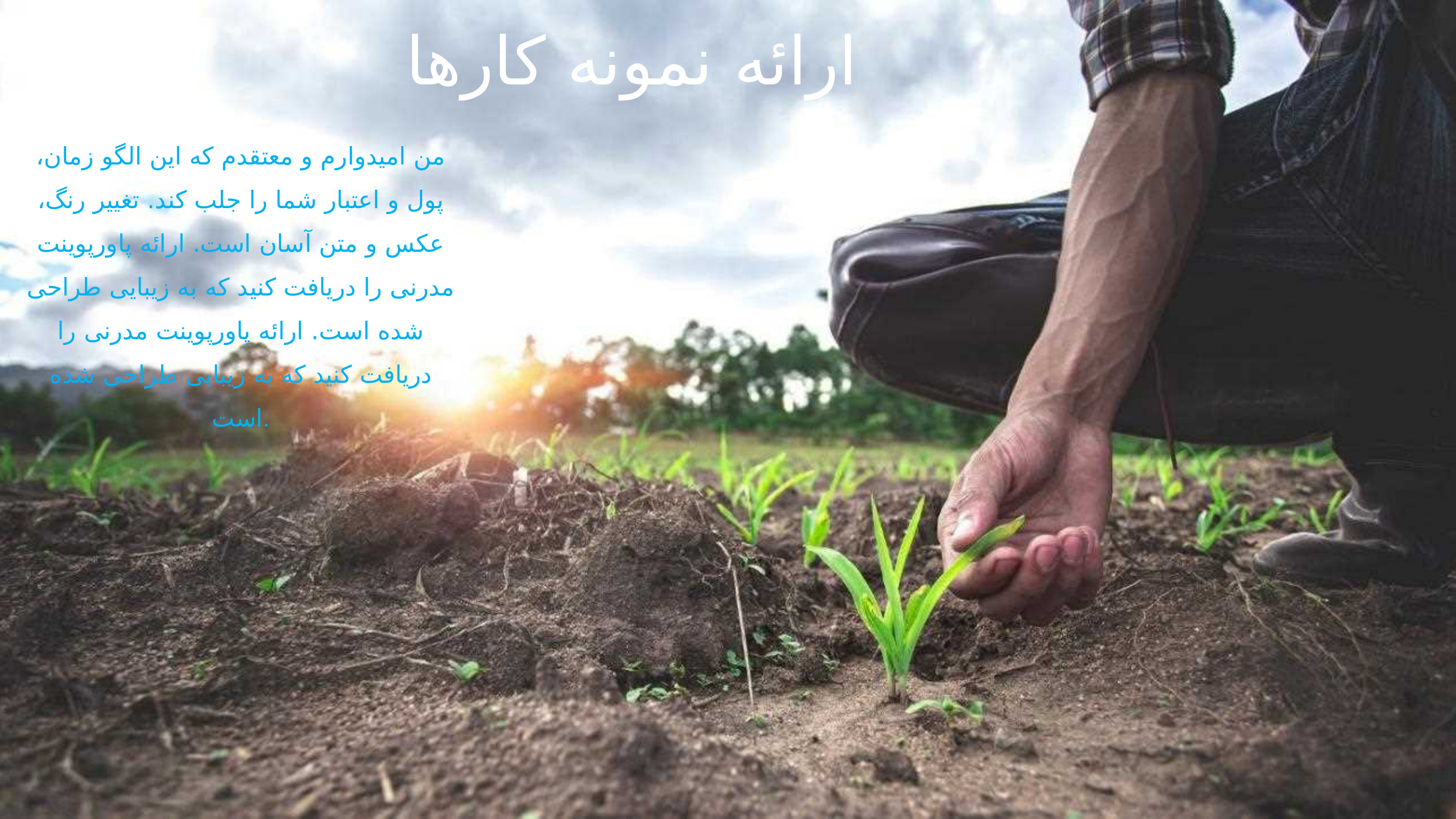

ارائه نمونه کارها
من امیدوارم و معتقدم که این الگو زمان، پول و اعتبار شما را جلب کند. تغییر رنگ، عکس و متن آسان است. ارائه پاورپوینت مدرنی را دریافت کنید که به زیبایی طراحی شده است. ارائه پاورپوینت مدرنی را دریافت کنید که به زیبایی طراحی شده است.